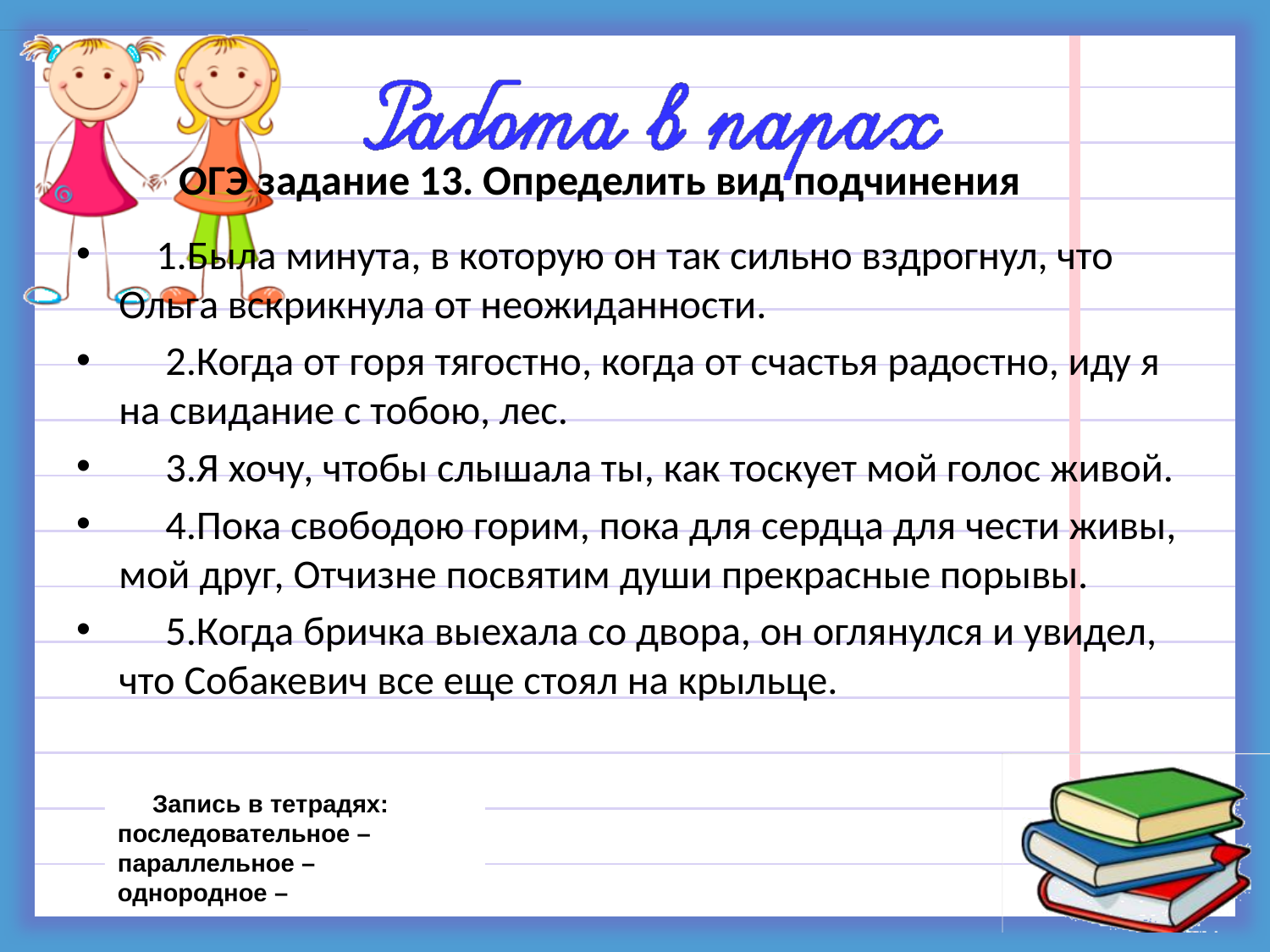

ОГЭ задание 13. Определить вид подчинения
    1.Была минута, в которую он так сильно вздрогнул, что Ольга вскрикнула от неожиданности.
     2.Когда от горя тягостно, когда от счастья радостно, иду я на свидание с тобою, лес.
     3.Я хочу, чтобы слышала ты, как тоскует мой голос живой.
     4.Пока свободою горим, пока для сердца для чести живы, мой друг, Отчизне посвятим души прекрасные порывы.
     5.Когда бричка выехала со двора, он оглянулся и увидел, что Собакевич все еще стоял на крыльце.

     Запись в тетрадях:
последовательное –
параллельное –
однородное –